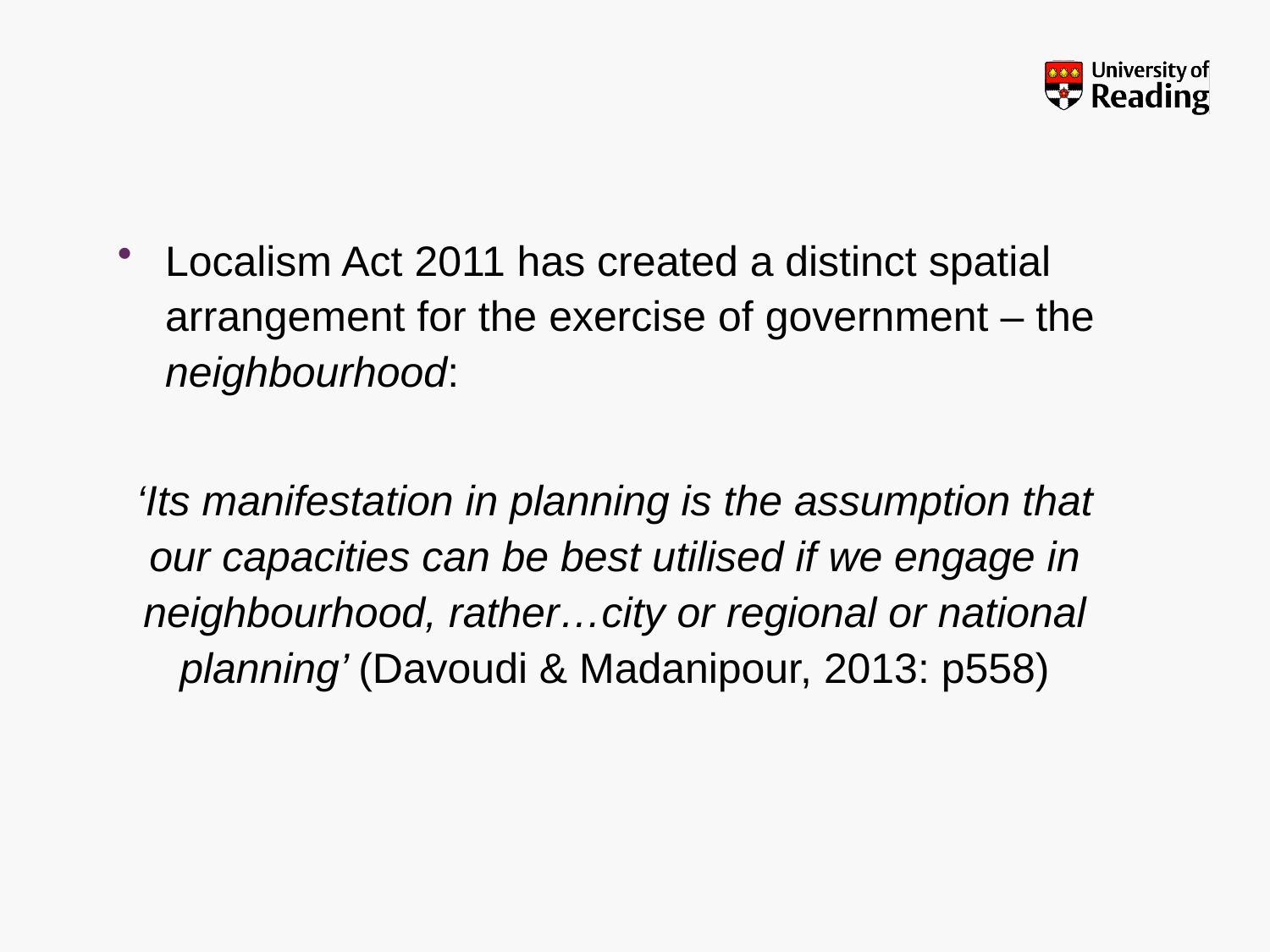

Localism Act 2011 has created a distinct spatial arrangement for the exercise of government – the neighbourhood:

‘Its manifestation in planning is the assumption that our capacities can be best utilised if we engage in neighbourhood, rather…city or regional or national planning’ (Davoudi & Madanipour, 2013: p558)